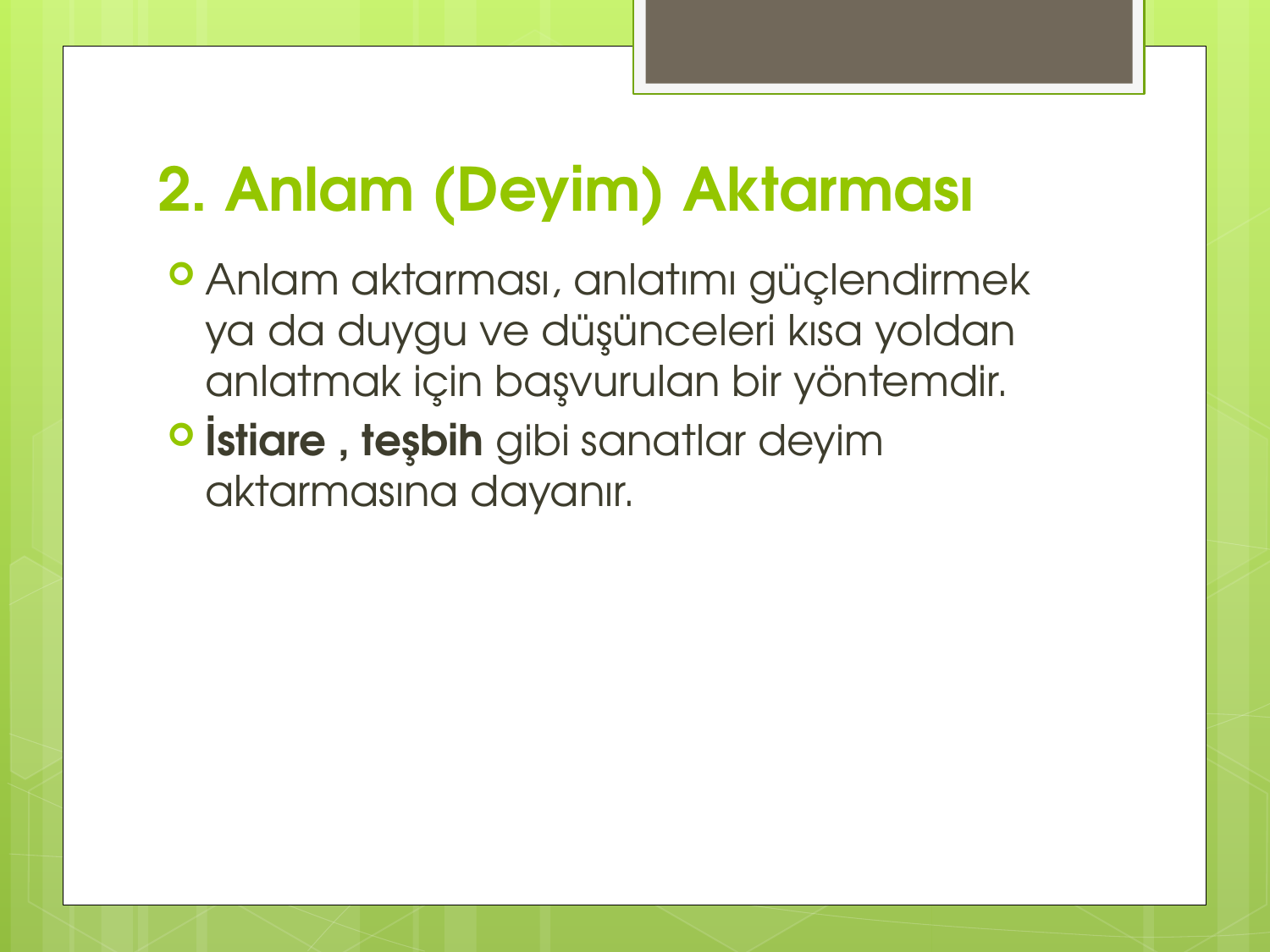

# 2. Anlam (Deyim) Aktarması
Anlam aktarması, anlatımı güçlendirmek ya da duygu ve düşünceleri kısa yoldan anlatmak için başvurulan bir yöntemdir.
İstiare , teşbih gibi sanatlar deyim aktarmasına dayanır.